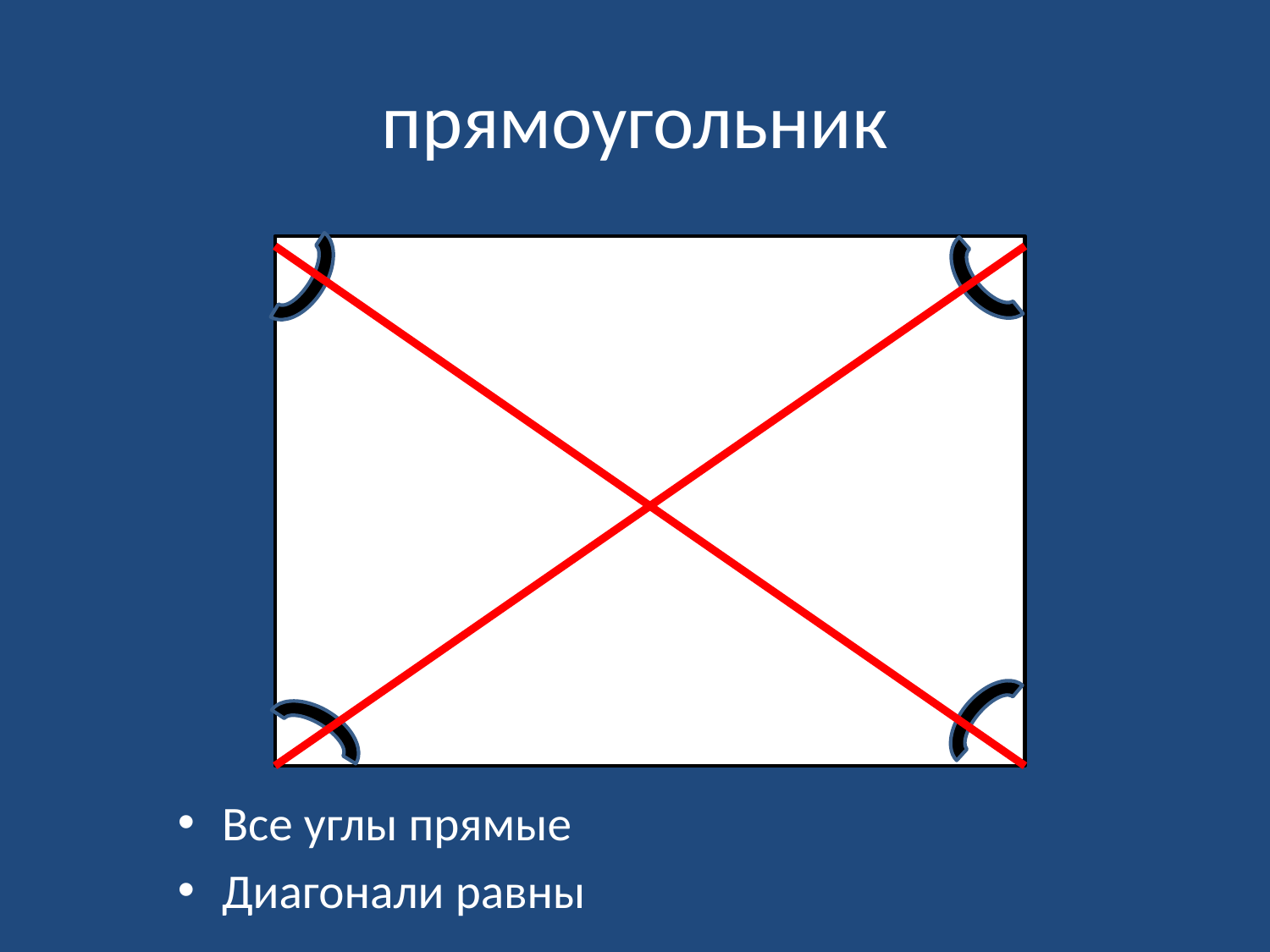

# прямоугольник

Все углы прямые
Диагонали равны